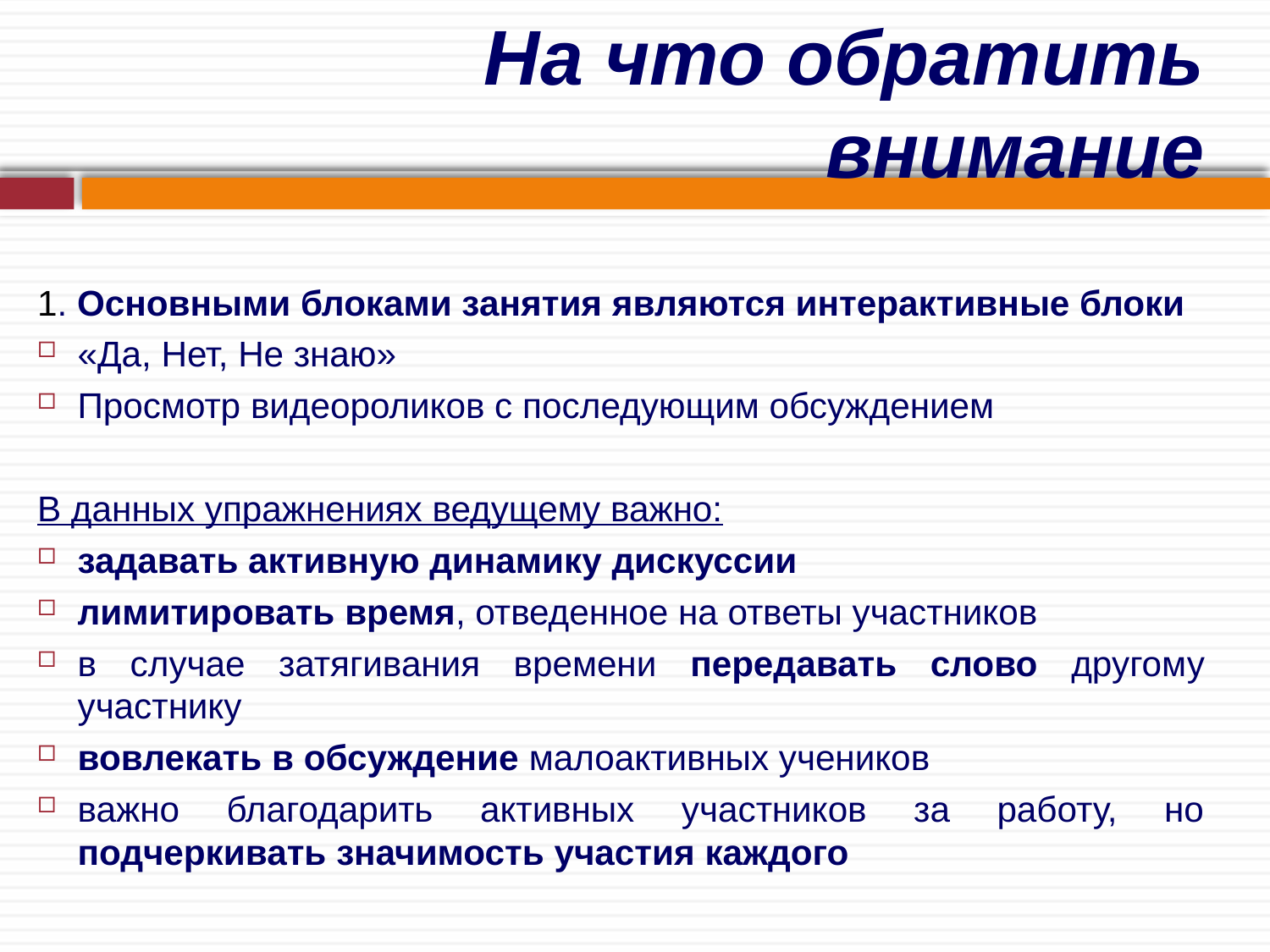

# На что обратить внимание

1. Основными блоками занятия являются интерактивные блоки
«Да, Нет, Не знаю»
Просмотр видеороликов с последующим обсуждением

В данных упражнениях ведущему важно:
задавать активную динамику дискуссии
лимитировать время, отведенное на ответы участников
в случае затягивания времени передавать слово другому участнику
вовлекать в обсуждение малоактивных учеников
важно благодарить активных участников за работу, но подчеркивать значимость участия каждого